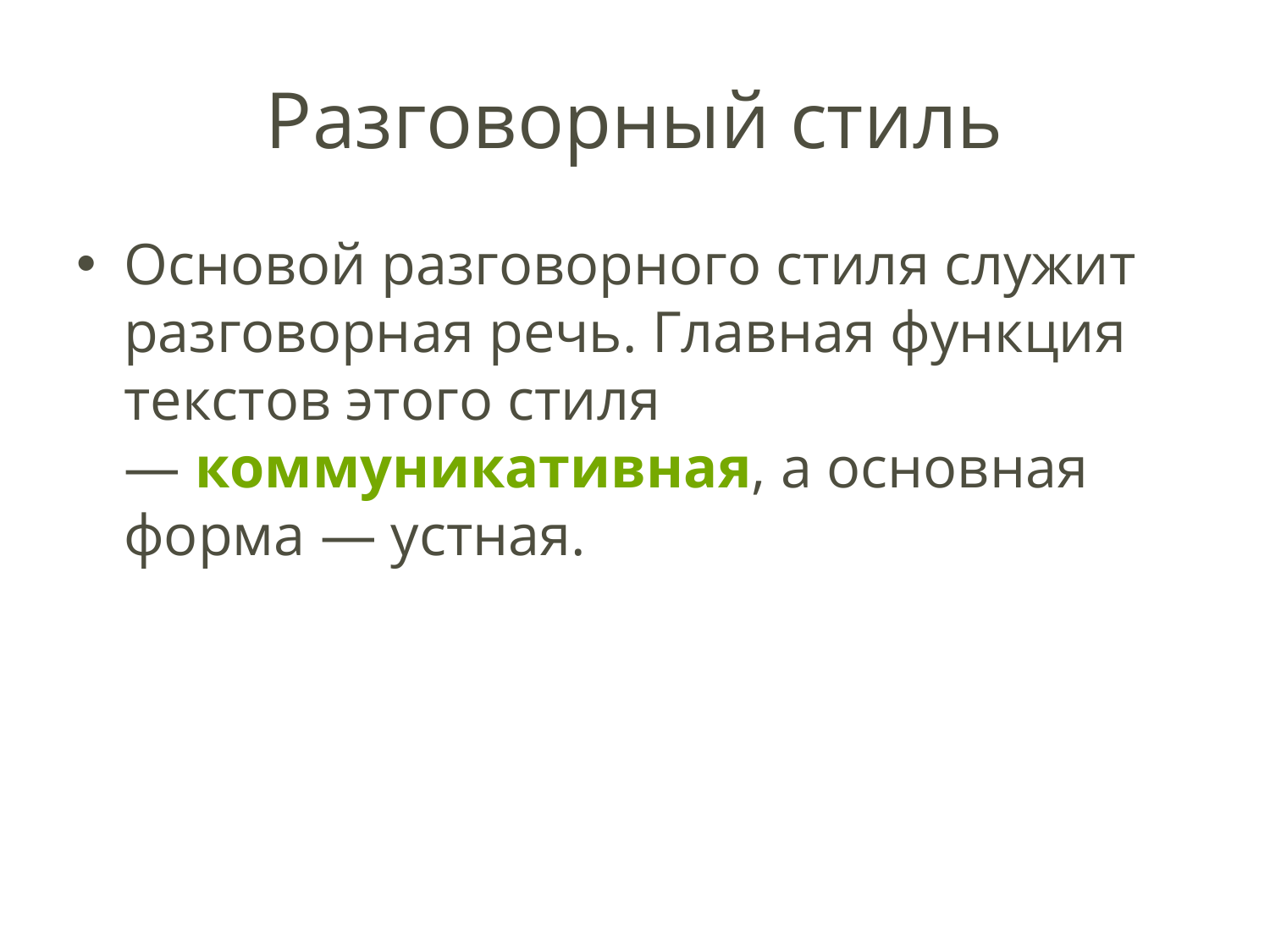

# Разговорный стиль
Основой разговорного стиля служит разговорная речь. Главная функция текстов этого стиля — коммуникативная, а основная форма — устная.